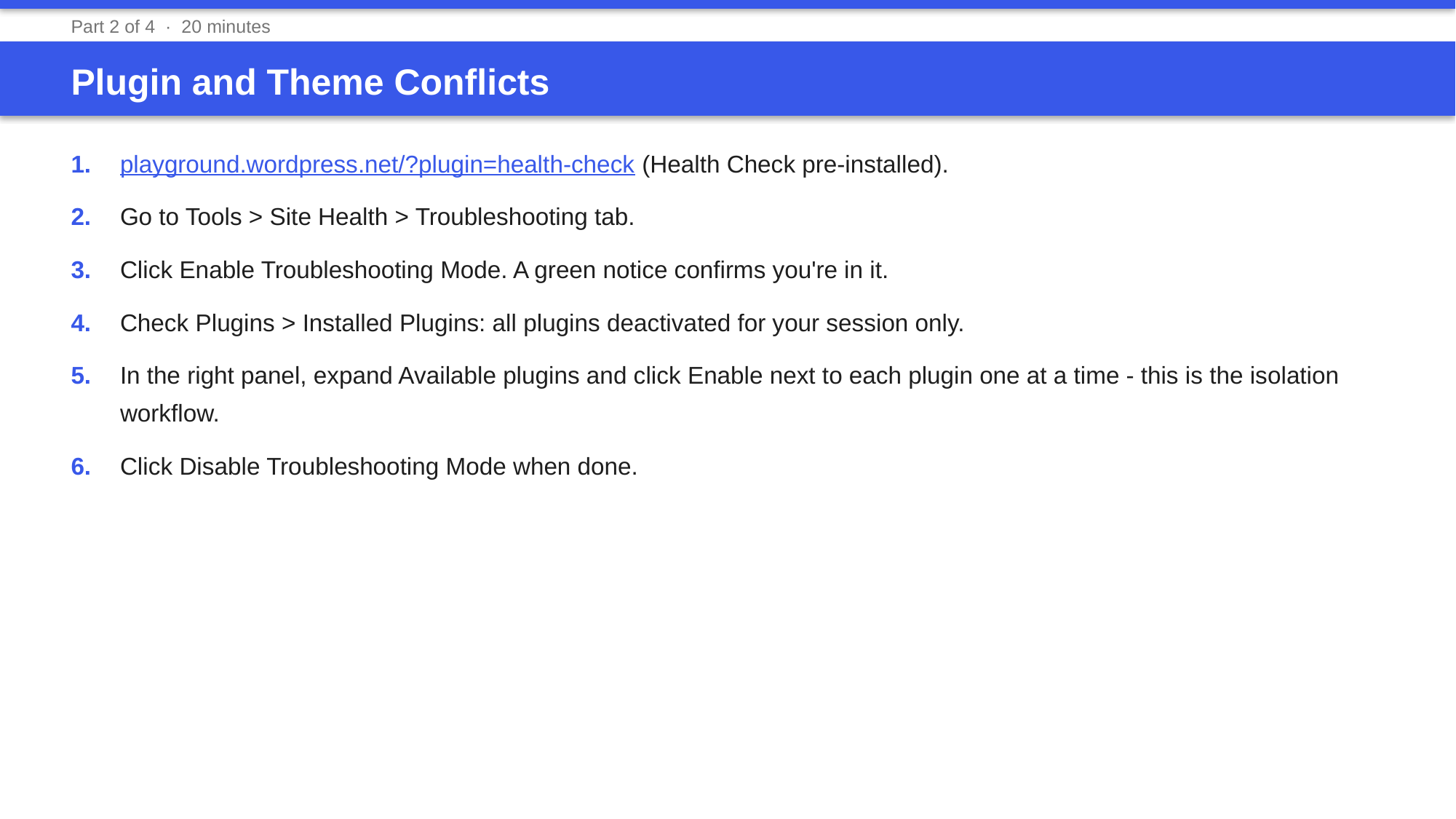

Part 2 of 4  ·  20 minutes

Plugin and Theme Conflicts
1.	playground.wordpress.net/?plugin=health-check (Health Check pre-installed).
2.	Go to Tools > Site Health > Troubleshooting tab.
3.	Click Enable Troubleshooting Mode. A green notice confirms you're in it.
4.	Check Plugins > Installed Plugins: all plugins deactivated for your session only.
5.	In the right panel, expand Available plugins and click Enable next to each plugin one at a time - this is the isolation workflow.
6.	Click Disable Troubleshooting Mode when done.